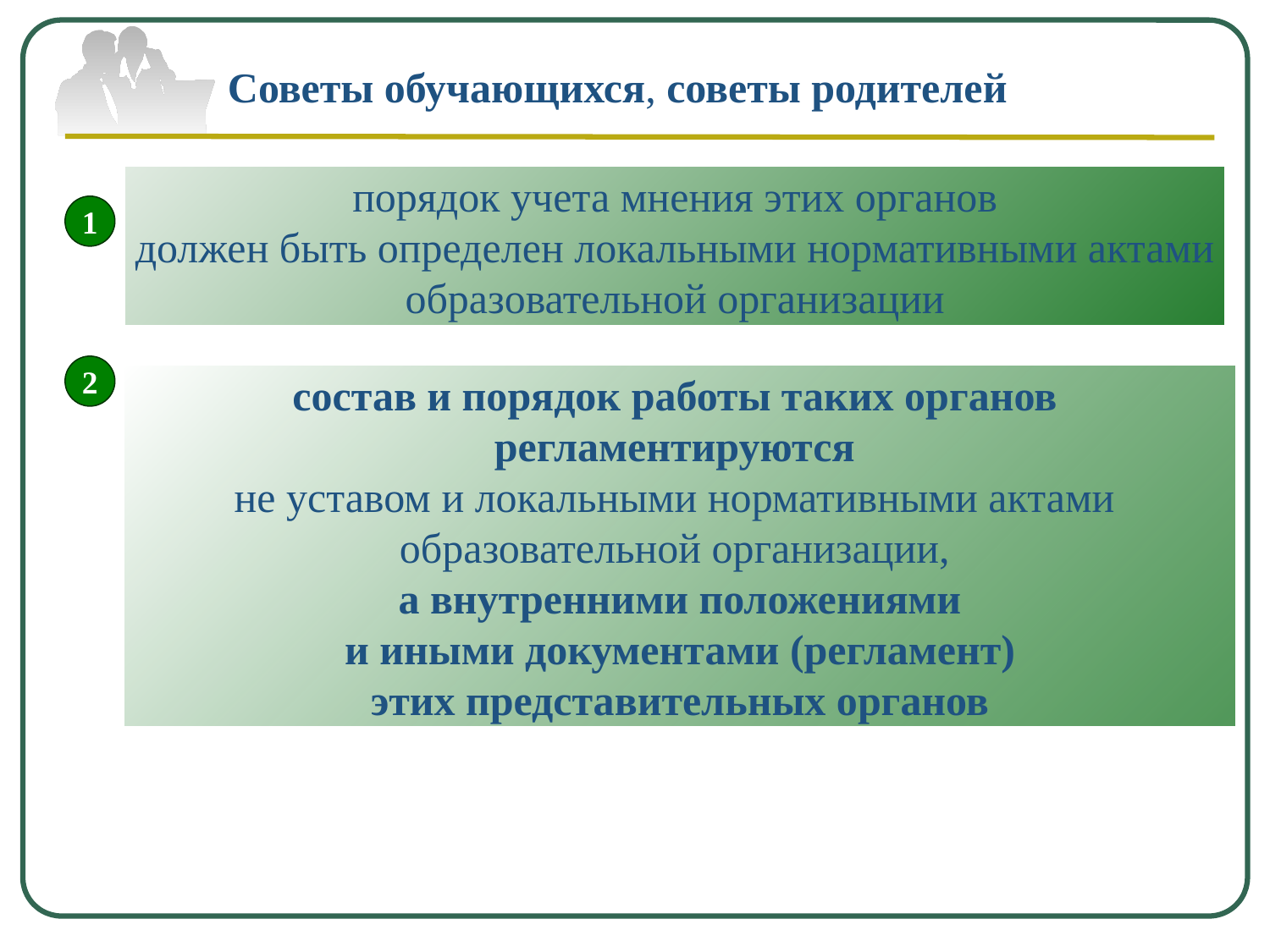

Советы обучающихся, советы родителей
порядок учета мнения этих органов
должен быть определен локальными нормативными актами
образовательной организации
1
2
состав и порядок работы таких органов
регламентируются
не уставом и локальными нормативными актами
образовательной организации,
а внутренними положениями
и иными документами (регламент)
этих представительных органов